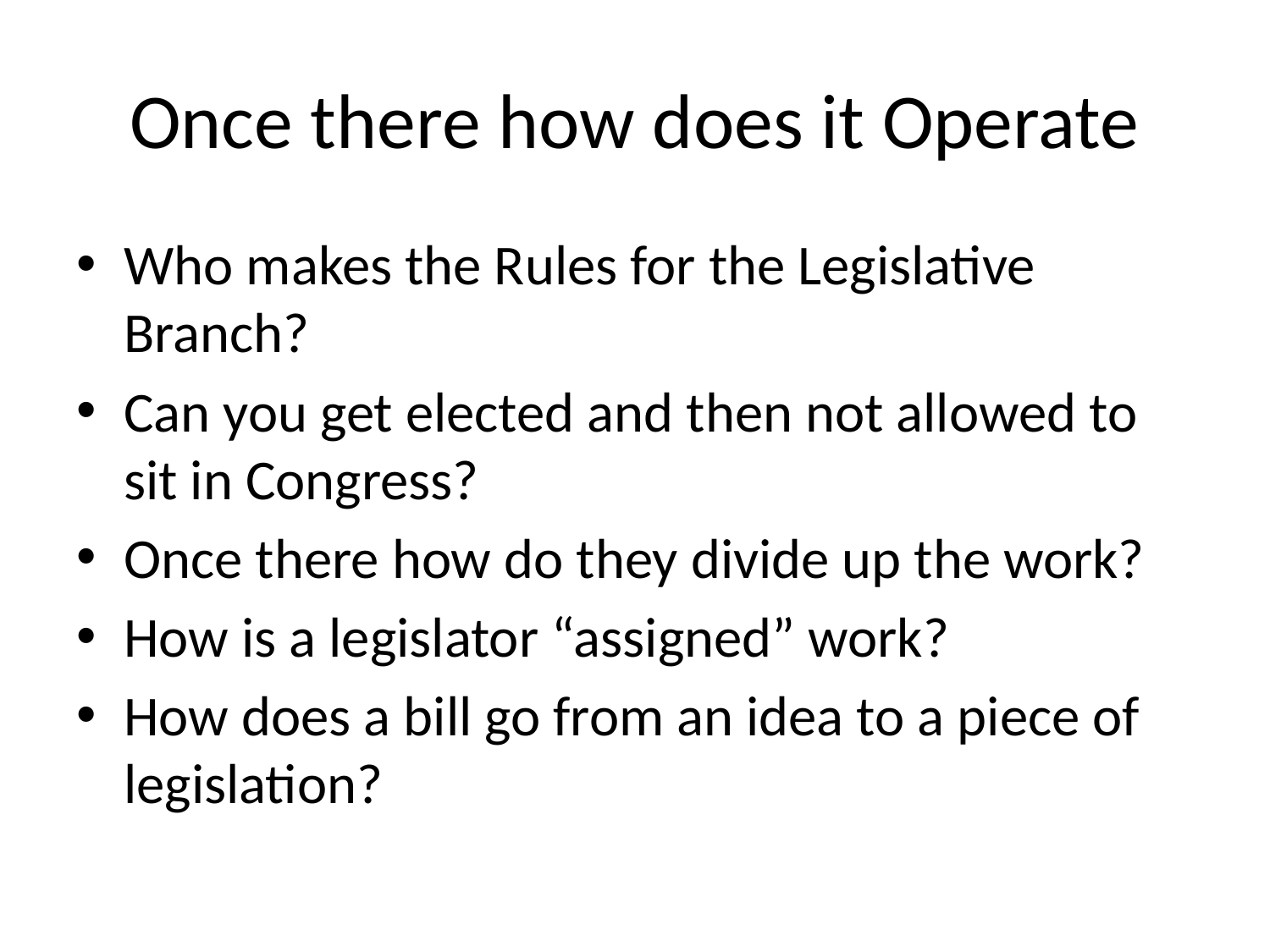

# Once there how does it Operate
Who makes the Rules for the Legislative Branch?
Can you get elected and then not allowed to sit in Congress?
Once there how do they divide up the work?
How is a legislator “assigned” work?
How does a bill go from an idea to a piece of legislation?